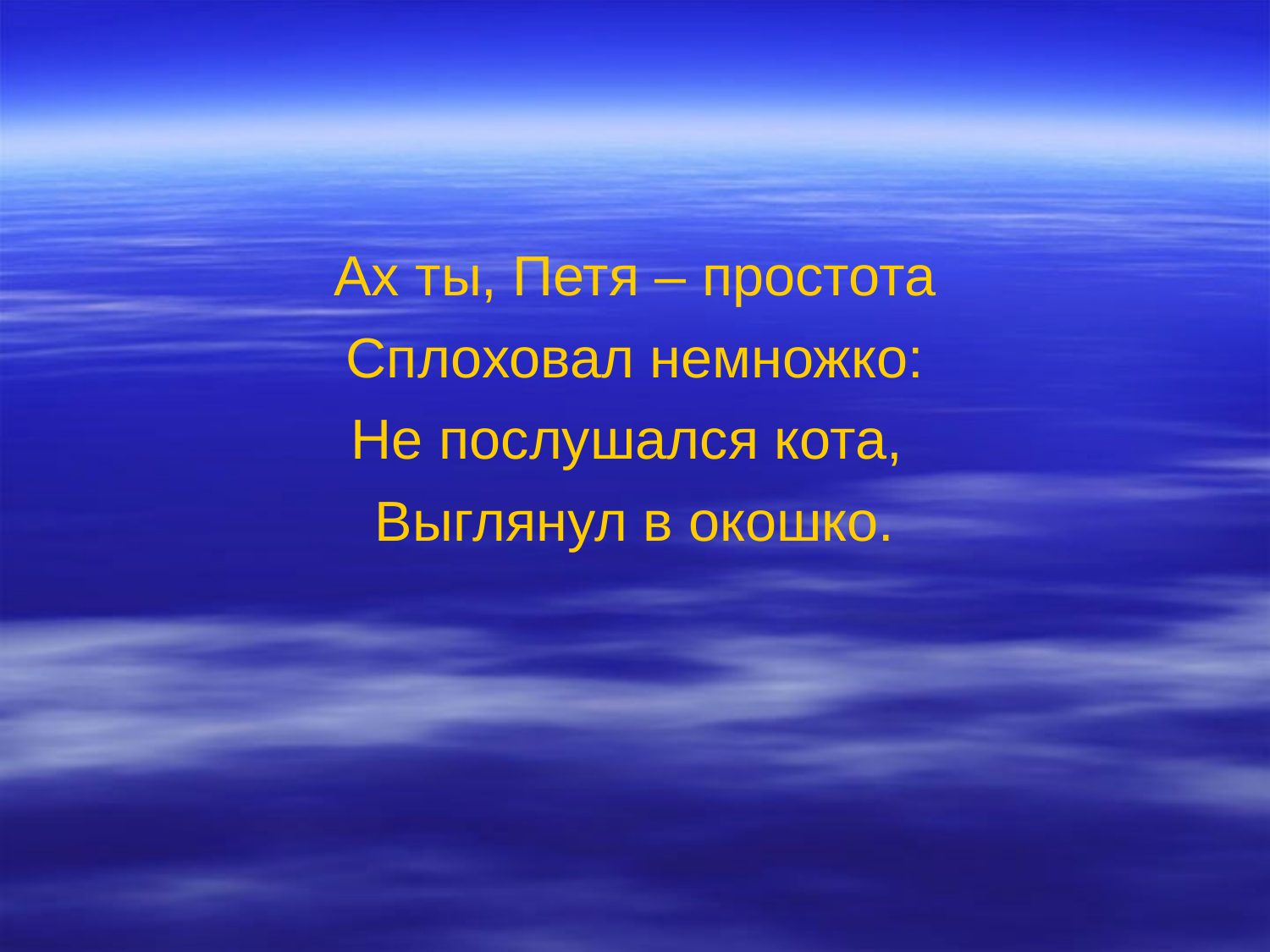

Ах ты, Петя – простота
Сплоховал немножко:
Не послушался кота,
Выглянул в окошко.